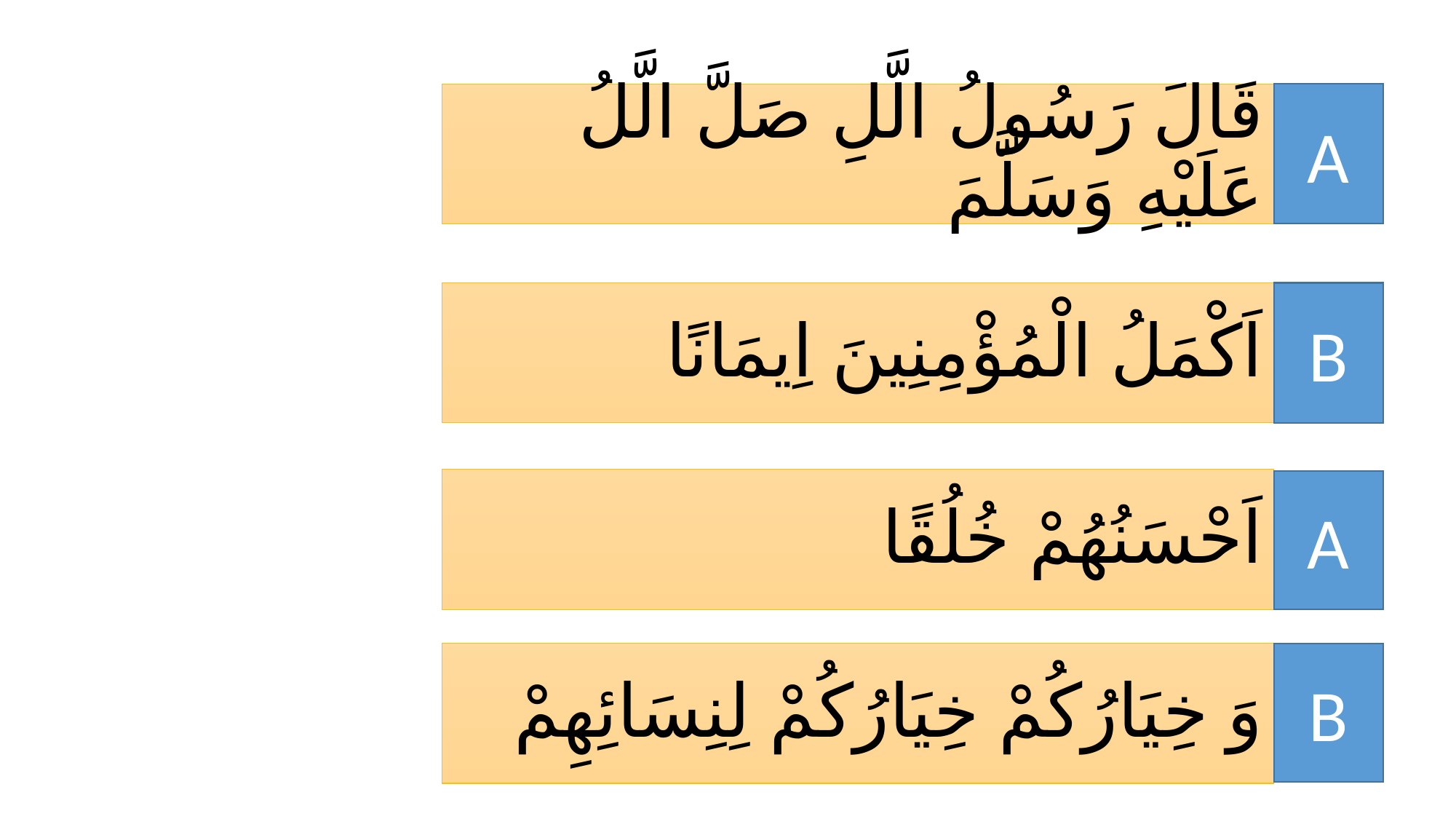

قَالَ رَسُولُ الَّلِ صَلَّ الَّلُ عَلَيْهِ وَسَلَّمَ
A
B
اَكْمَلُ الْمُؤْمِنِينَ اِيمَانًا
اَحْسَنُهُمْ خُلُقًا
A
B
وَ خِيَارُكُمْ خِيَارُكُمْ لِنِسَائِهِمْ